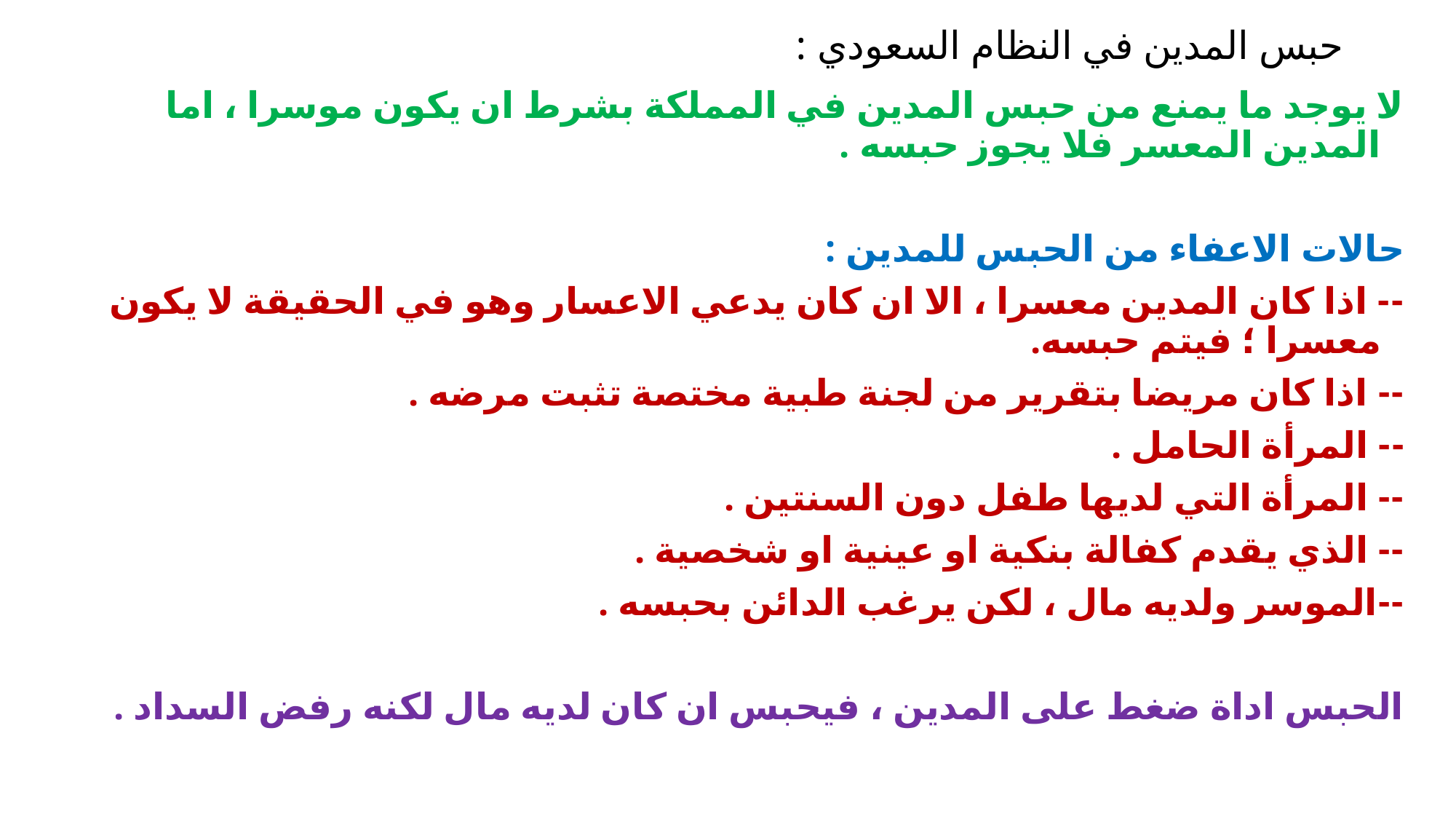

# حبس المدين في النظام السعودي :
لا يوجد ما يمنع من حبس المدين في المملكة بشرط ان يكون موسرا ، اما المدين المعسر فلا يجوز حبسه .

حالات الاعفاء من الحبس للمدين :
-- اذا كان المدين معسرا ، الا ان كان يدعي الاعسار وهو في الحقيقة لا يكون معسرا ؛ فيتم حبسه.
-- اذا كان مريضا بتقرير من لجنة طبية مختصة تثبت مرضه .
-- المرأة الحامل .
-- المرأة التي لديها طفل دون السنتين .
-- الذي يقدم كفالة بنكية او عينية او شخصية .
--الموسر ولديه مال ، لكن يرغب الدائن بحبسه .

الحبس اداة ضغط على المدين ، فيحبس ان كان لديه مال لكنه رفض السداد .